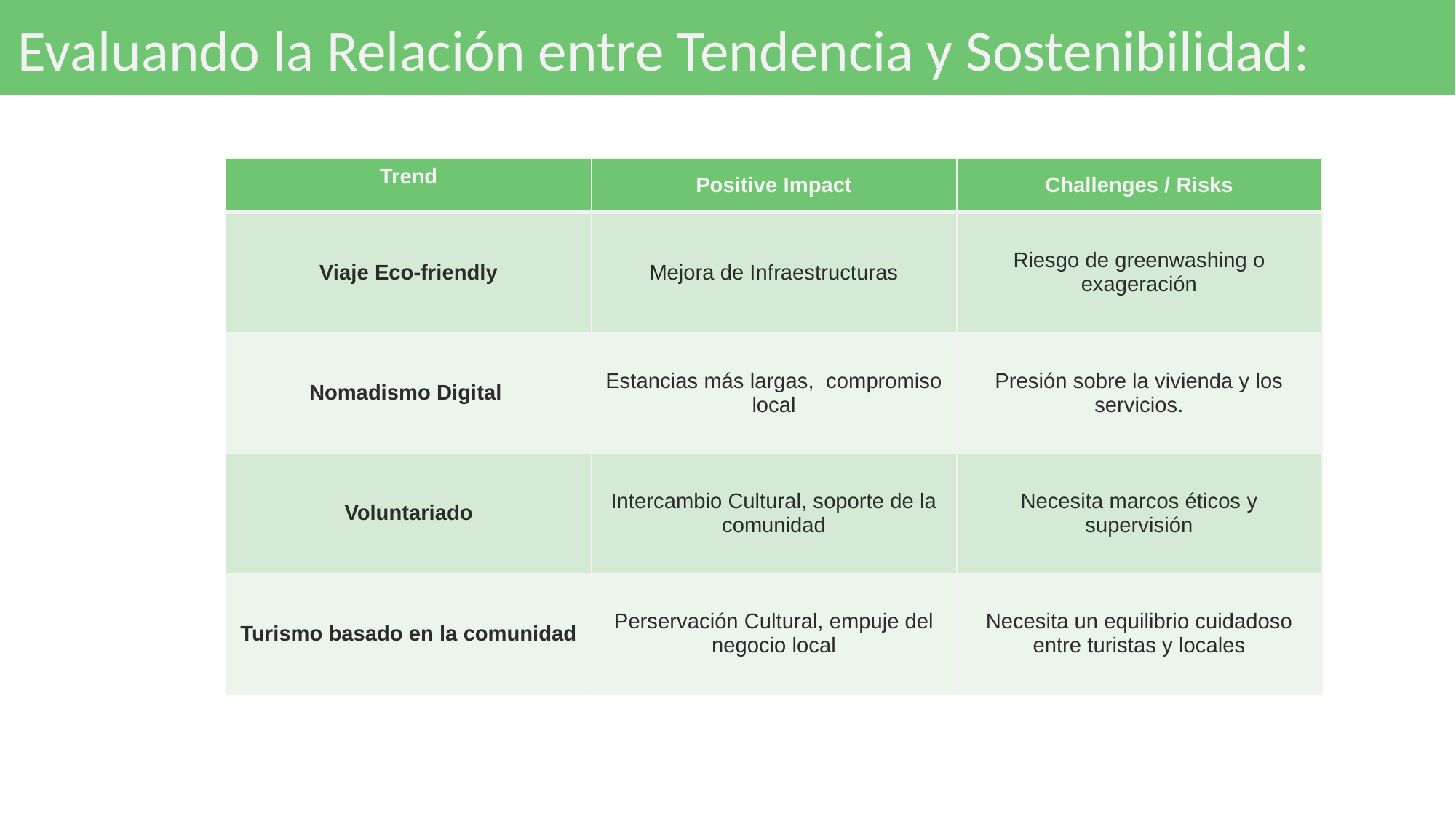

# Evaluando la Relación entre Tendencia y Sostenibilidad:
| Trend | Positive Impact | Challenges / Risks |
| --- | --- | --- |
| Viaje Eco-friendly | Mejora de Infraestructuras | Riesgo de greenwashing o exageración |
| Nomadismo Digital | Estancias más largas, compromiso local | Presión sobre la vivienda y los servicios. |
| Voluntariado | Intercambio Cultural, soporte de la comunidad | Necesita marcos éticos y supervisión |
| Turismo basado en la comunidad | Perservación Cultural, empuje del negocio local | Necesita un equilibrio cuidadoso entre turistas y locales |